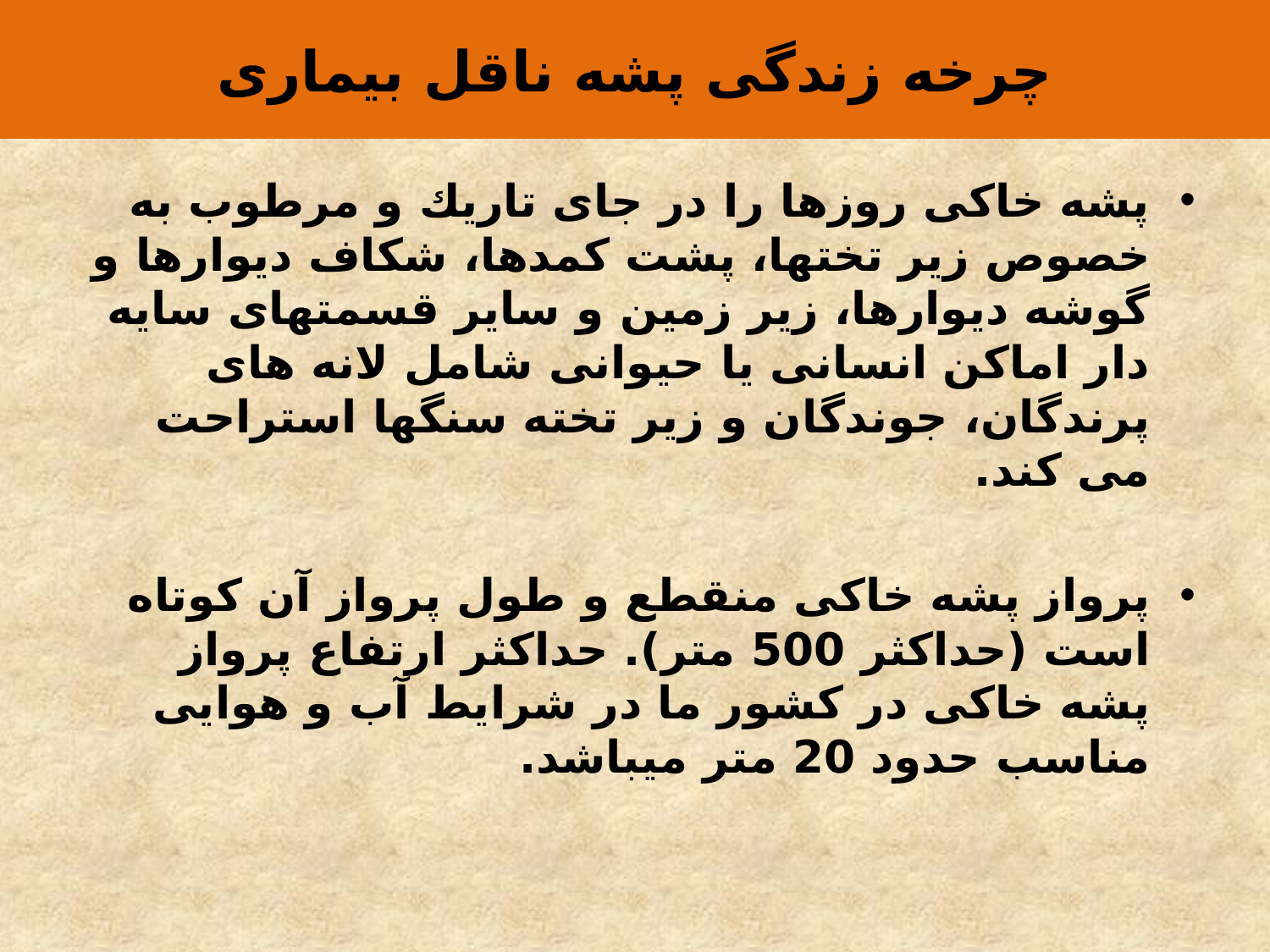

# چرخه زندگی پشه ناقل بیماری
پشه خاکی روزها را در جای تاریك و مرطوب به خصوص زیر تخت‏ها، پشت كمدها، شكاف دیوارها و گوشه دیوارها، زیر زمین و سایر قسمت‏های سایه دار اماكن انسانی یا حیوانی شامل لانه های پرندگان، جوندگان و زیر تخته سنگها استراحت می كند.

پرواز پشه خاکی منقطع و طول پرواز آن کوتاه است (حداکثر 500 متر). حداکثر ارتفاع پرواز پشه خاکی در کشور ما در شرایط آب و هوایی مناسب حدود 20 متر می‏باشد.